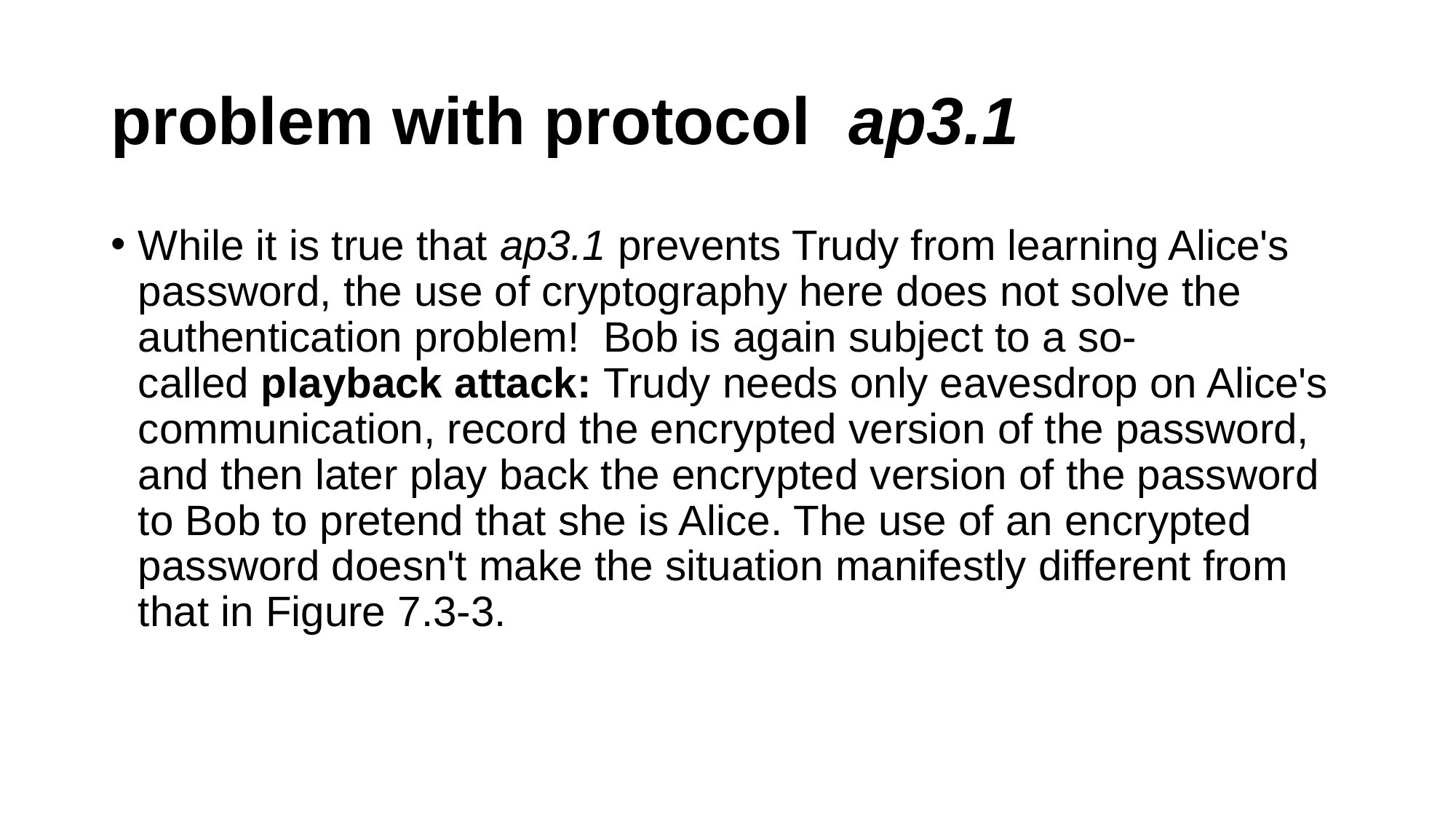

# problem with protocol  ap3.1
While it is true that ap3.1 prevents Trudy from learning Alice's password, the use of cryptography here does not solve the authentication problem!  Bob is again subject to a so-called playback attack: Trudy needs only eavesdrop on Alice's communication, record the encrypted version of the password, and then later play back the encrypted version of the password to Bob to pretend that she is Alice. The use of an encrypted password doesn't make the situation manifestly different from that in Figure 7.3-3.